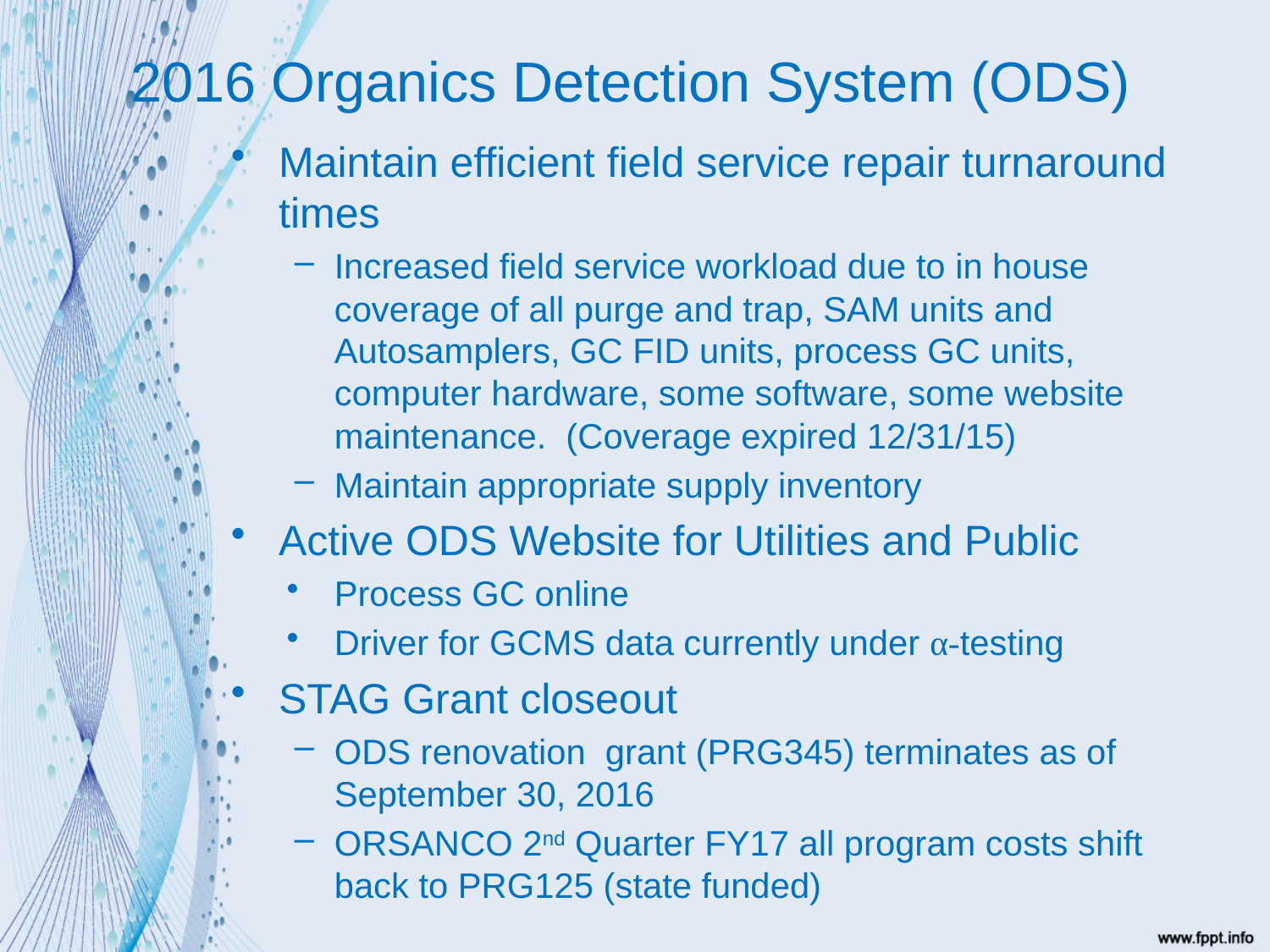

# 2016 Organics Detection System (ODS)
Maintain efficient field service repair turnaround times
Increased field service workload due to in house coverage of all purge and trap, SAM units and Autosamplers, GC FID units, process GC units, computer hardware, some software, some website maintenance.  (Coverage expired 12/31/15)
Maintain appropriate supply inventory
Active ODS Website for Utilities and Public
Process GC online
Driver for GCMS data currently under α-testing
STAG Grant closeout
ODS renovation  grant (PRG345) terminates as of September 30, 2016
ORSANCO 2nd Quarter FY17 all program costs shift back to PRG125 (state funded)